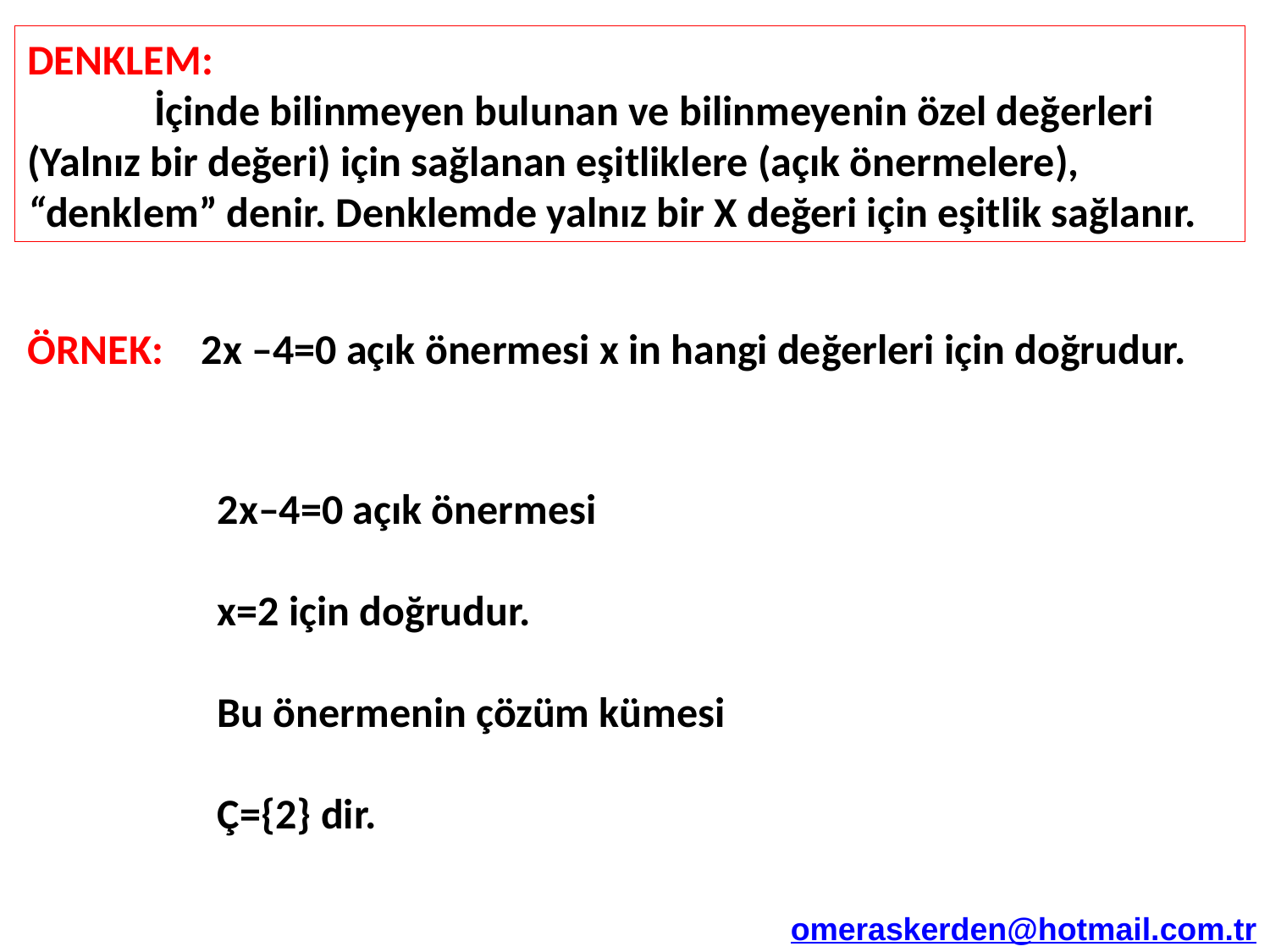

DENKLEM:
	İçinde bilinmeyen bulunan ve bilinmeyenin özel değerleri (Yalnız bir değeri) için sağlanan eşitliklere (açık önermelere), “denklem” denir. Denklemde yalnız bir X değeri için eşitlik sağlanır.
ÖRNEK:    2x –4=0 açık önermesi x in hangi değerleri için doğrudur.
2x–4=0 açık önermesi

x=2 için doğrudur.

Bu önermenin çözüm kümesi

Ç={2} dir.
omeraskerden@hotmail.com.tr